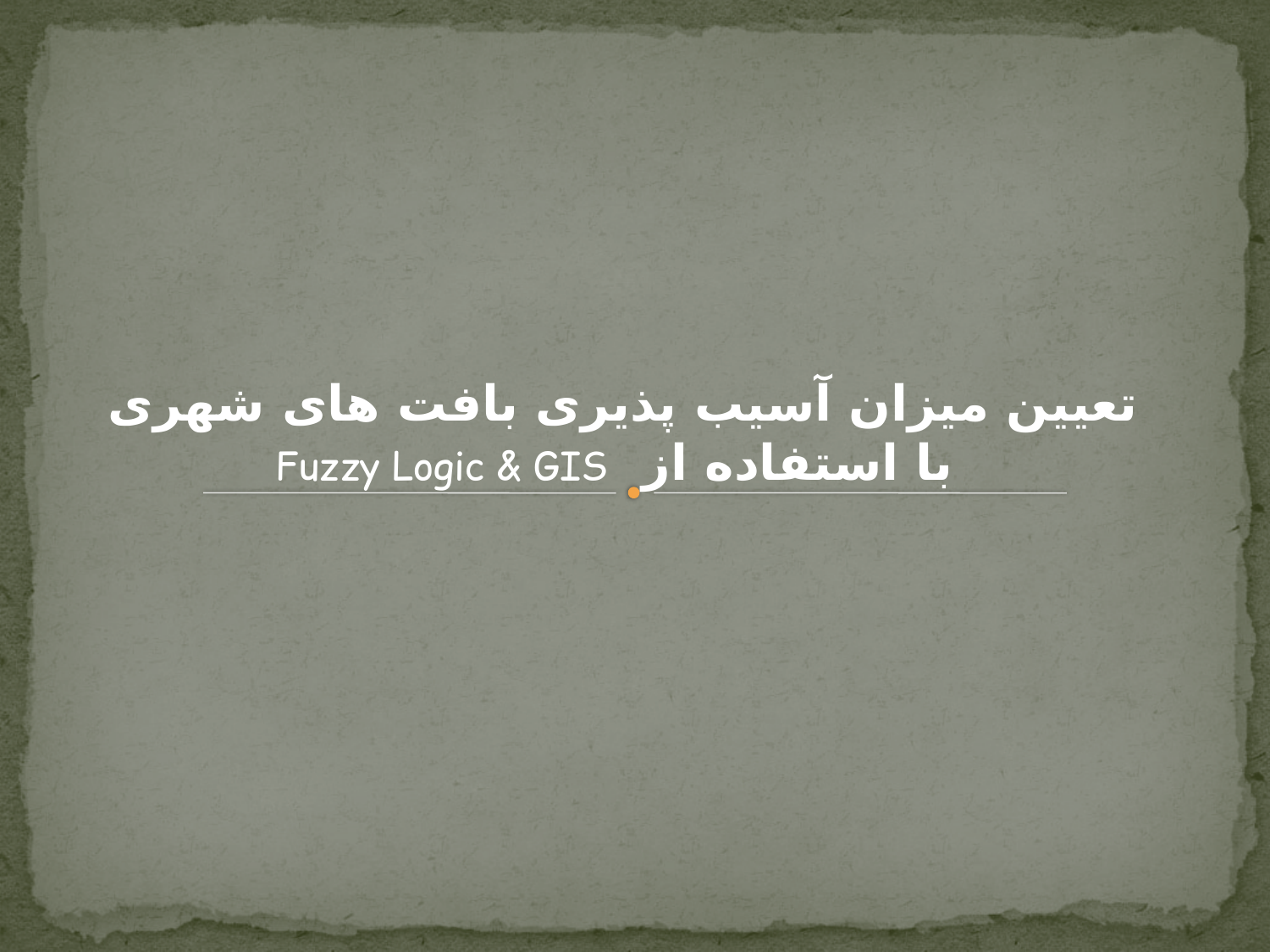

تعیین میزان آسیب پذیری بافت های شهری
 با استفاده از  Fuzzy Logic & GIS